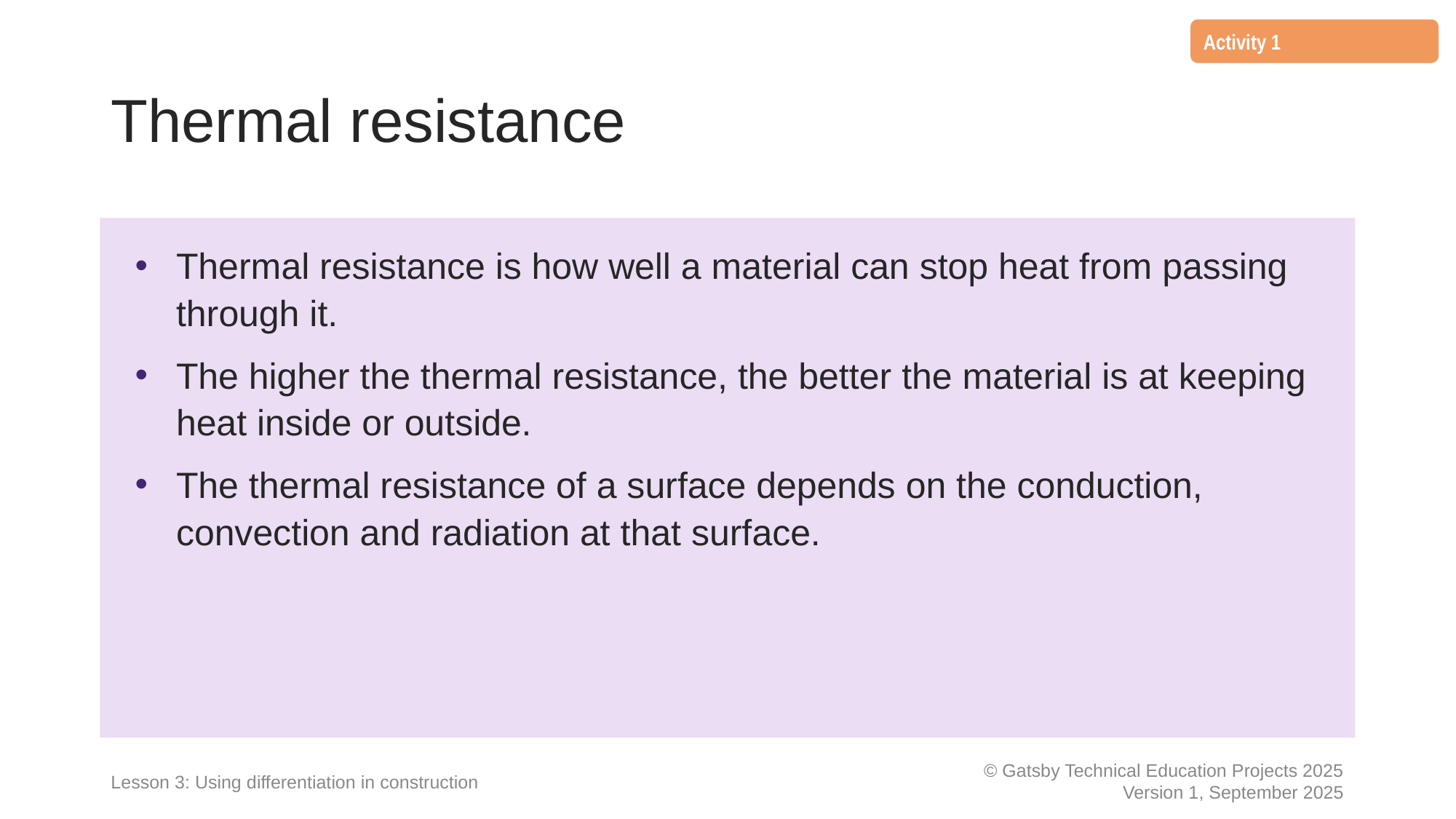

Activity 1
# Thermal resistance
Thermal resistance is how well a material can stop heat from passing through it.
The higher the thermal resistance, the better the material is at keeping heat inside or outside.
The thermal resistance of a surface depends on the conduction, convection and radiation at that surface.
Lesson 3: Using differentiation in construction